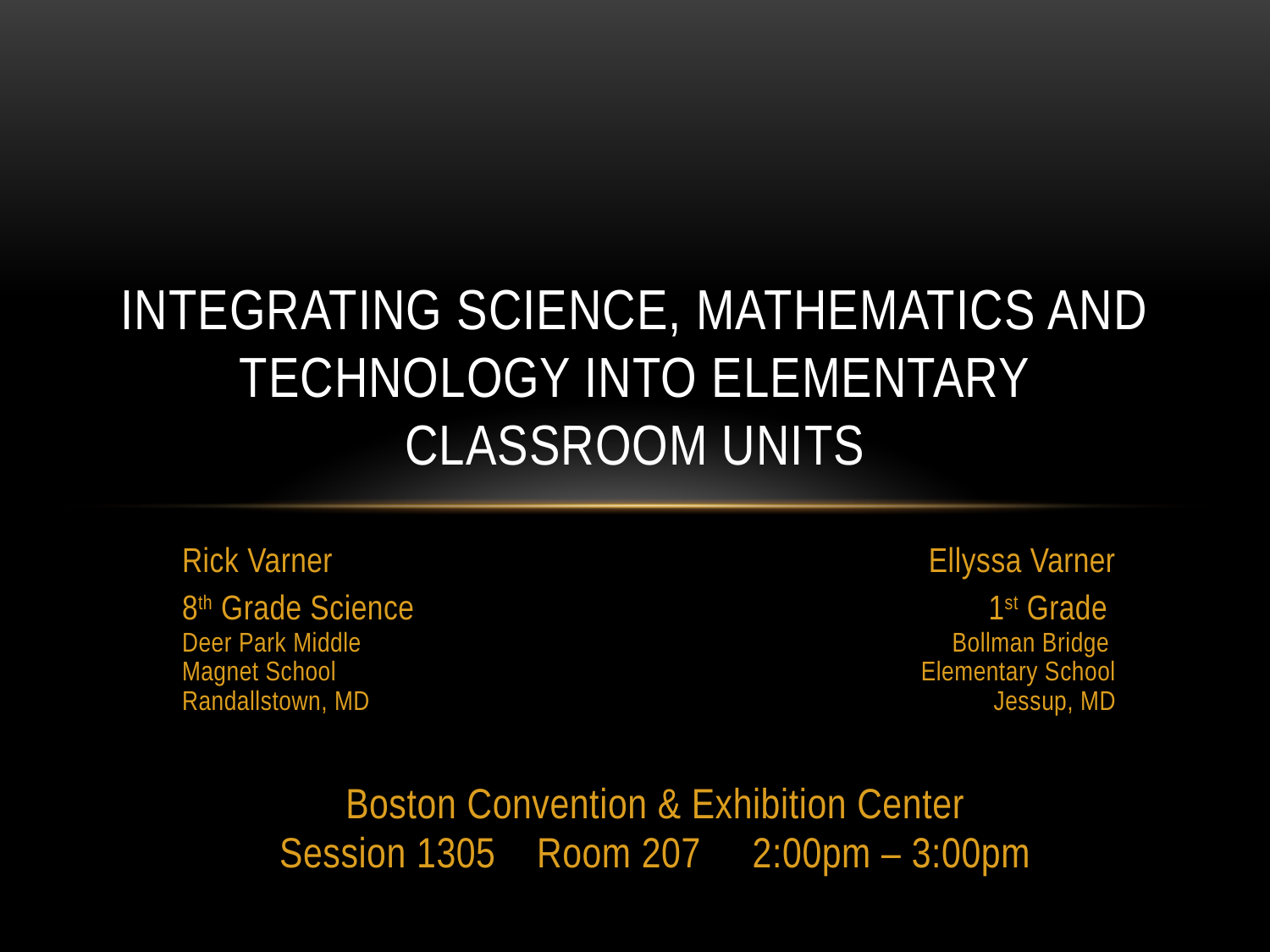

# Integrating Science, Mathematics and technology into Elementary Classroom Units
Rick Varner
8th Grade Science
Deer Park Middle
Magnet School
Randallstown, MD
Ellyssa Varner
1st Grade
Bollman Bridge
Elementary School
Jessup, MD
Boston Convention & Exhibition Center
Session 1305    Room 207     2:00pm – 3:00pm